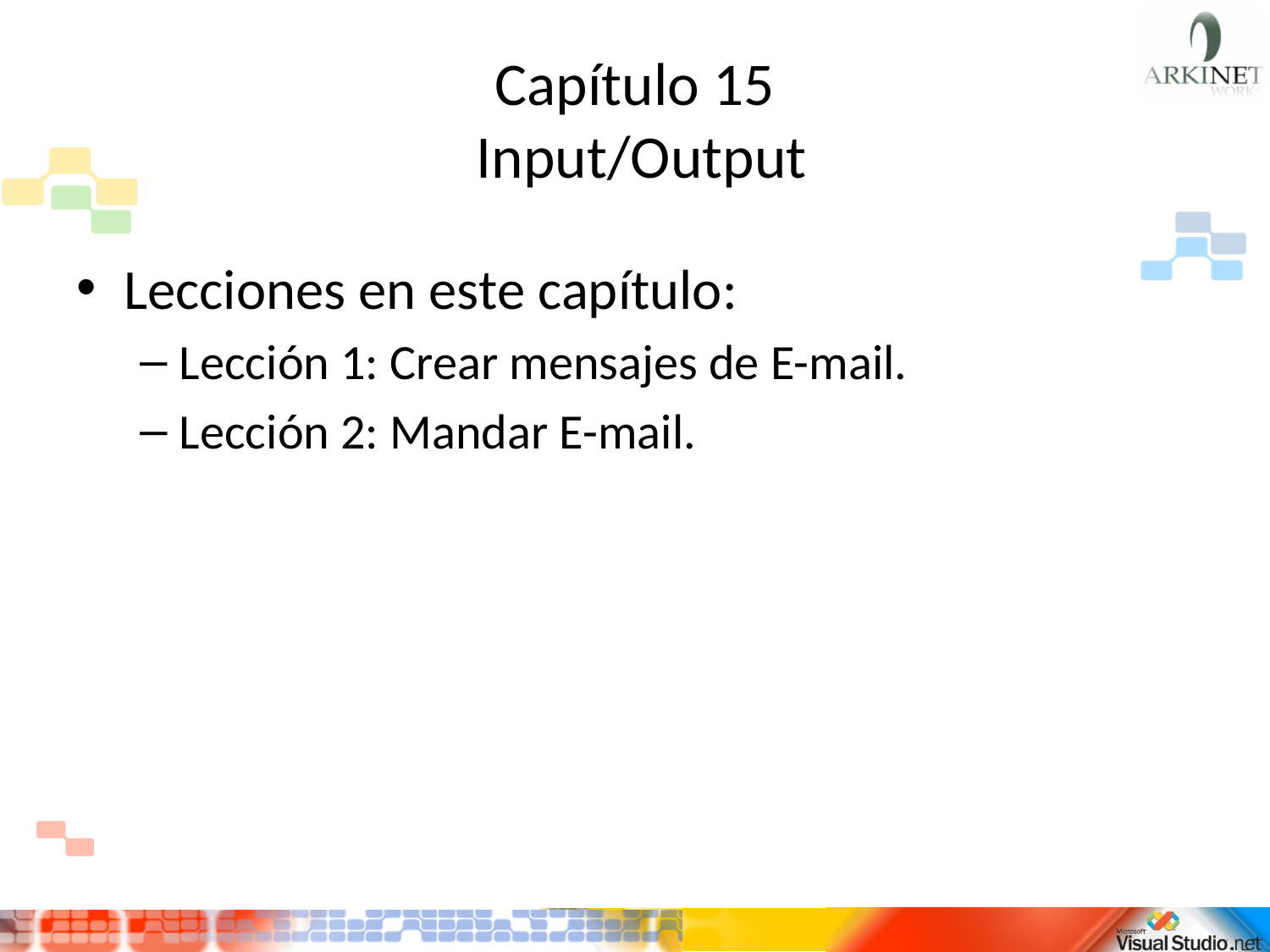

# Capítulo 15 Input/Output
Lecciones en este capítulo:
Lección 1: Crear mensajes de E-mail.
Lección 2: Mandar E-mail.